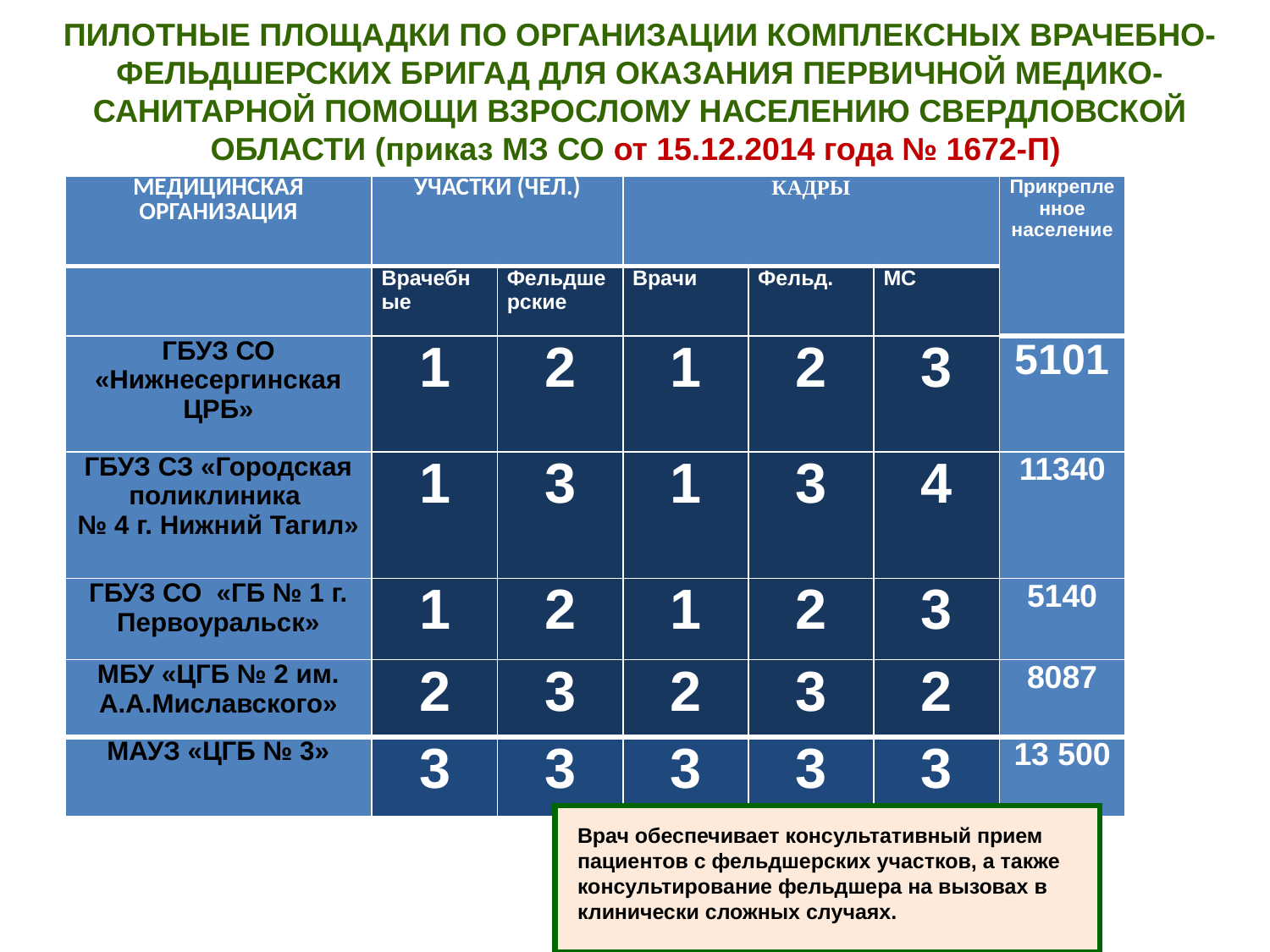

# ПИЛОТНЫЕ ПЛОЩАДКИ ПО ОРГАНИЗАЦИИ КОМПЛЕКСНЫХ ВРАЧЕБНО-ФЕЛЬДШЕРСКИХ БРИГАД ДЛЯ ОКАЗАНИЯ ПЕРВИЧНОЙ МЕДИКО-САНИТАРНОЙ ПОМОЩИ ВЗРОСЛОМУ НАСЕЛЕНИЮ СВЕРДЛОВСКОЙ ОБЛАСТИ (приказ МЗ СО от 15.12.2014 года № 1672-П)
| МЕДИЦИНСКАЯ ОРГАНИЗАЦИЯ | УЧАСТКИ (ЧЕЛ.) |  | КАДРЫ |  |  | Прикрепленное население |
| --- | --- | --- | --- | --- | --- | --- |
|  | Врачебные | Фельдшерские | Врачи | Фельд. | МС |  |
| ГБУЗ СО «Нижнесергинская ЦРБ» | 1 | 2 | 1 | 2 | 3 | 5101 |
| ГБУЗ СЗ «Городская поликлиника № 4 г. Нижний Тагил» | 1 | 3 | 1 | 3 | 4 | 11340 |
| ГБУЗ СО «ГБ № 1 г. Первоуральск» | 1 | 2 | 1 | 2 | 3 | 5140 |
| МБУ «ЦГБ № 2 им. А.А.Миславского» | 2 | 3 | 2 | 3 | 2 | 8087 |
| МАУЗ «ЦГБ № 3» | 3 | 3 | 3 | 3 | 3 | 13 500 |

Врач обеспечивает консультативный прием пациентов с фельдшерских участков, а также консультирование фельдшера на вызовах в клинически сложных случаях.